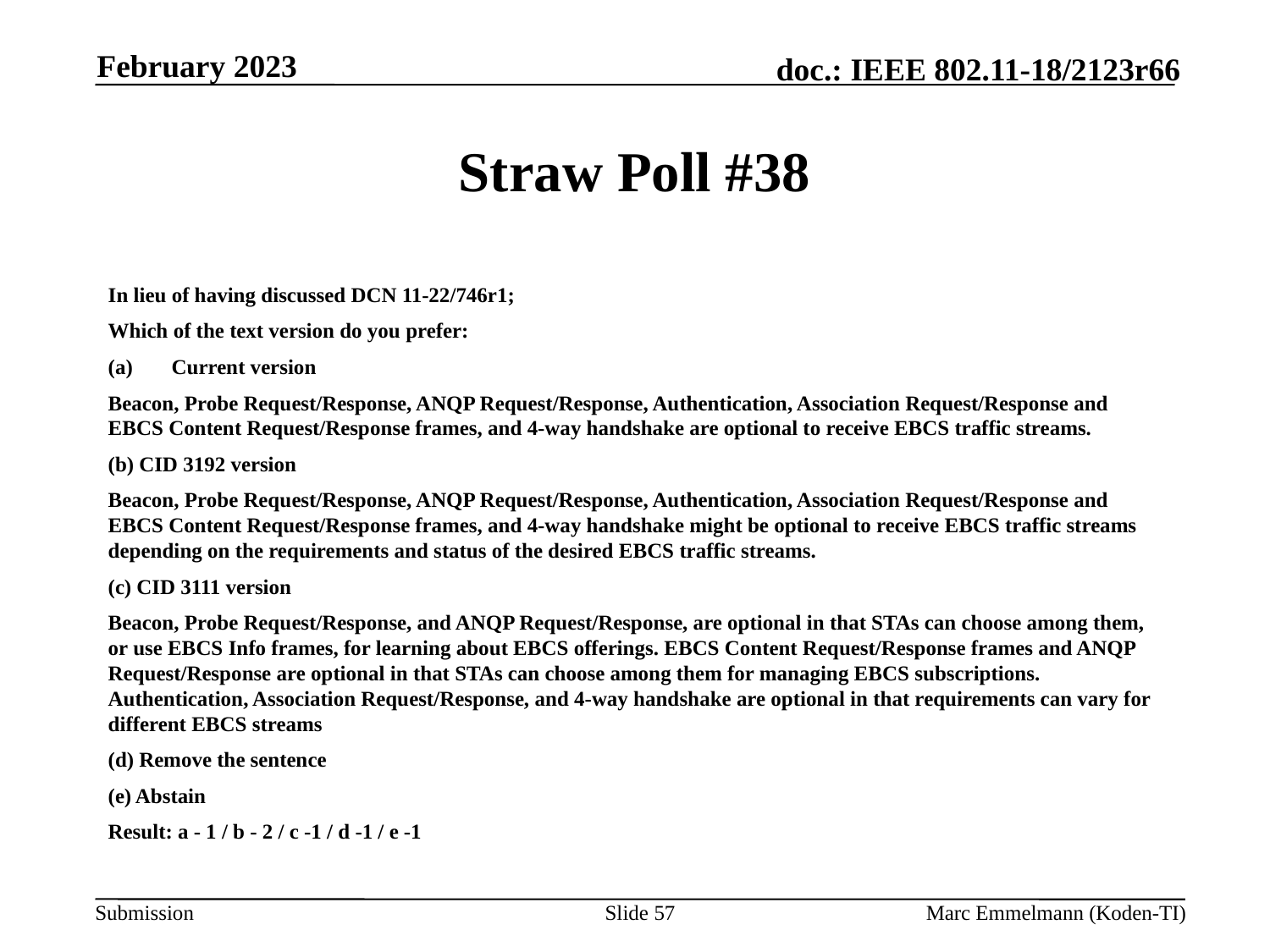

February 2023
# Straw Poll #38
In lieu of having discussed DCN 11-22/746r1;
Which of the text version do you prefer:
Current version
Beacon, Probe Request/Response, ANQP Request/Response, Authentication, Association Request/Response and EBCS Content Request/Response frames, and 4-way handshake are optional to receive EBCS traffic streams.
(b) CID 3192 version
Beacon, Probe Request/Response, ANQP Request/Response, Authentication, Association Request/Response and EBCS Content Request/Response frames, and 4-way handshake might be optional to receive EBCS traffic streams depending on the requirements and status of the desired EBCS traffic streams.
(c) CID 3111 version
Beacon, Probe Request/Response, and ANQP Request/Response, are optional in that STAs can choose among them, or use EBCS Info frames, for learning about EBCS offerings. EBCS Content Request/Response frames and ANQP Request/Response are optional in that STAs can choose among them for managing EBCS subscriptions. Authentication, Association Request/Response, and 4-way handshake are optional in that requirements can vary for different EBCS streams
(d) Remove the sentence
(e) Abstain
Result: a - 1 / b - 2 / c -1 / d -1 / e -1
Slide 57
Marc Emmelmann (Koden-TI)